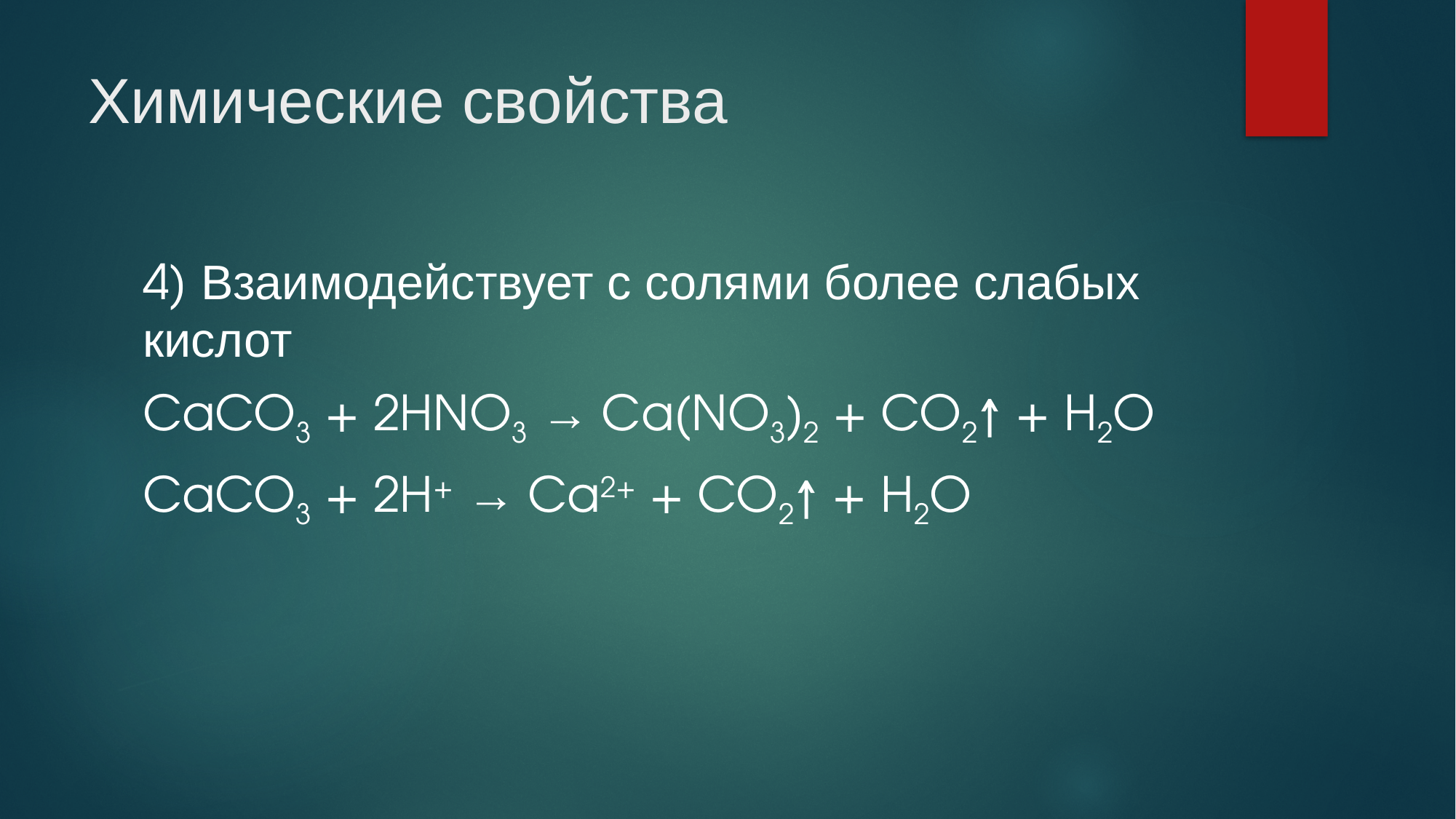

# Химические свойства
4) Взаимодействует с солями более слабых кислот
CaCO3 + 2HNO3 → Ca(NO3)2 + CO2↑ + H2O
CaCO3 + 2H+ → Ca2+ + CO2↑ + H2O